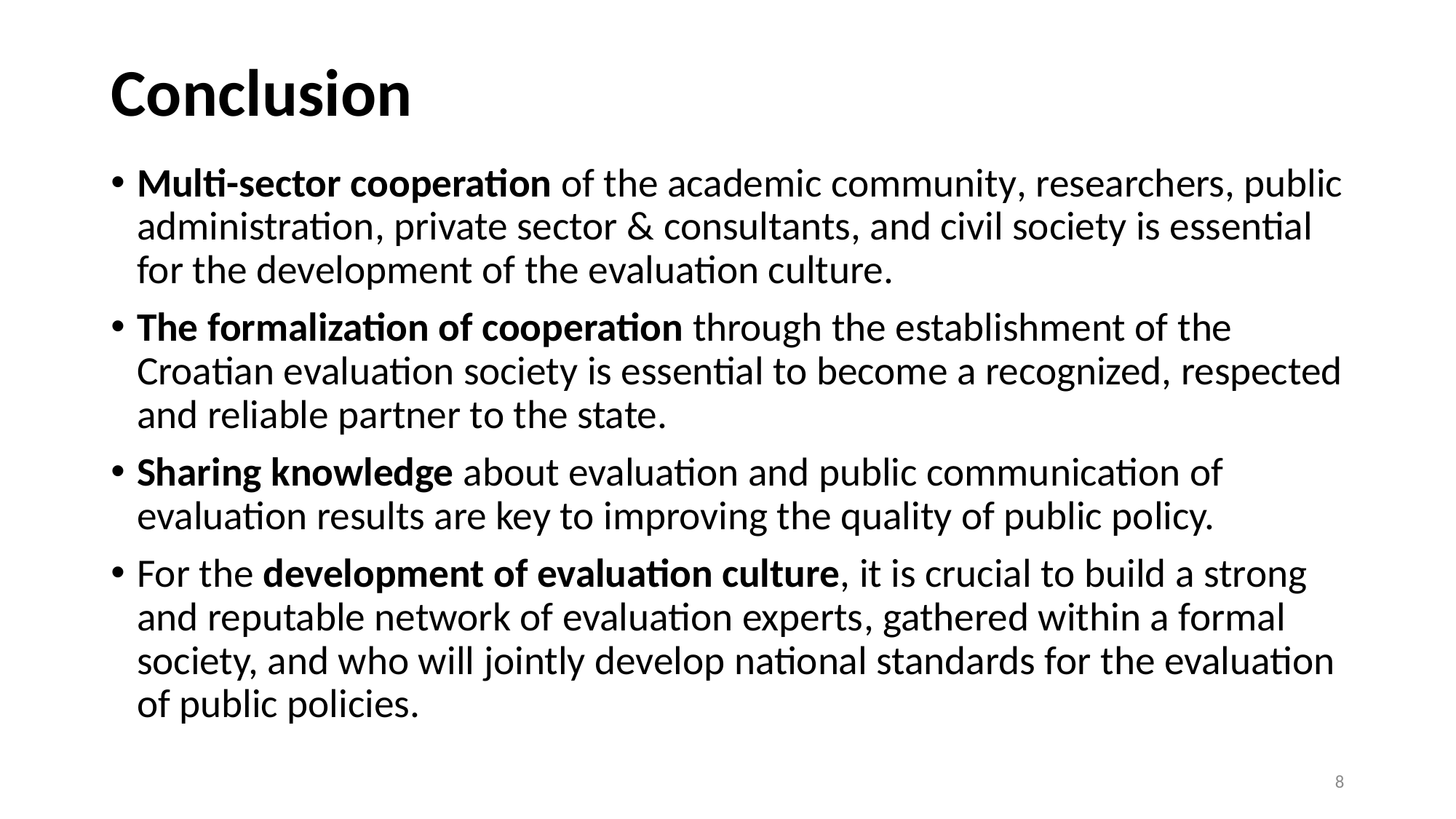

# Conclusion
Multi-sector cooperation of the academic community, researchers, public administration, private sector & consultants, and civil society is essential for the development of the evaluation culture.
The formalization of cooperation through the establishment of the Croatian evaluation society is essential to become a recognized, respected and reliable partner to the state.
Sharing knowledge about evaluation and public communication of evaluation results are key to improving the quality of public policy.
For the development of evaluation culture, it is crucial to build a strong and reputable network of evaluation experts, gathered within a formal society, and who will jointly develop national standards for the evaluation of public policies.
8